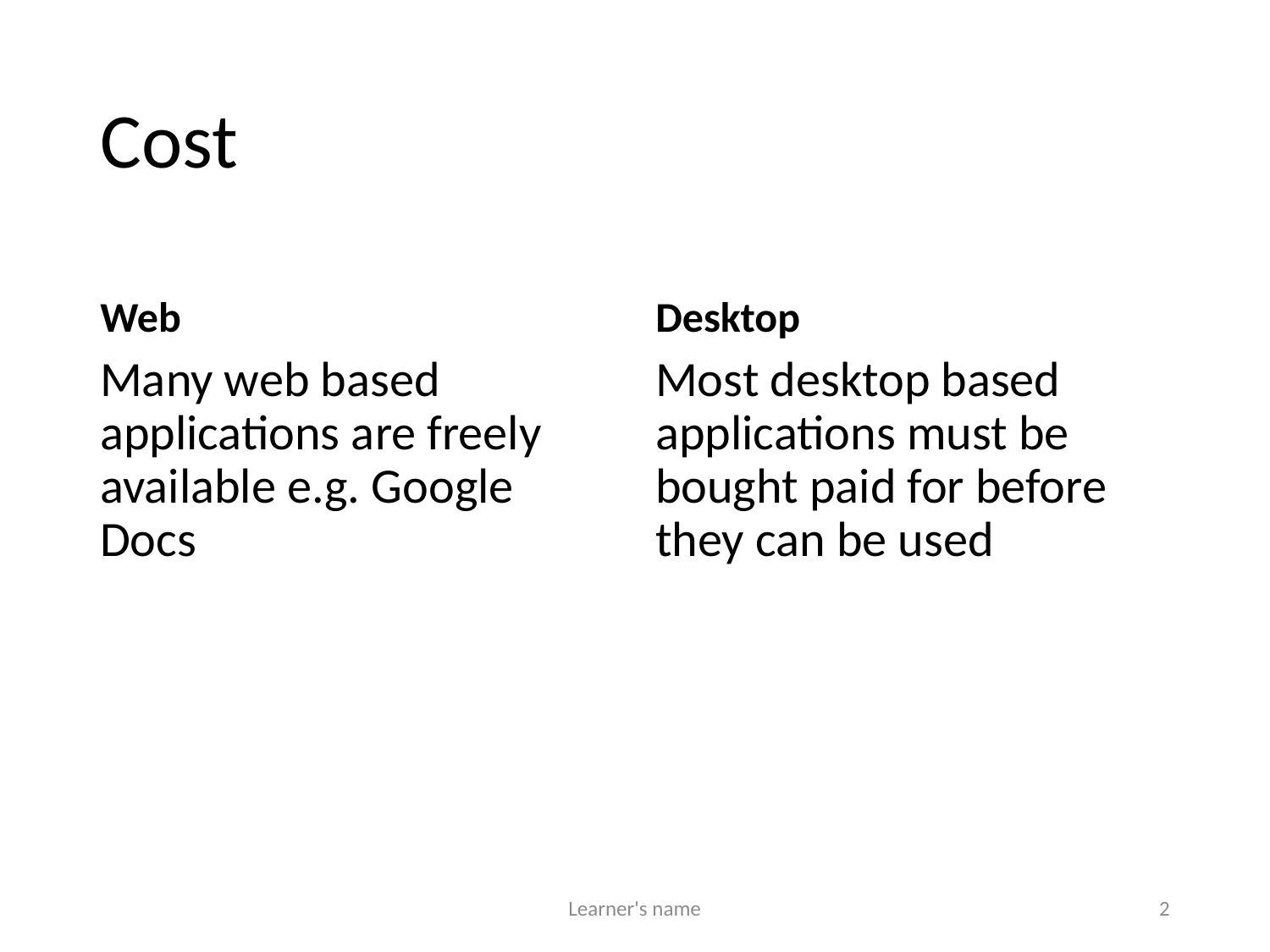

# Cost
Web
Desktop
Many web based applications are freely available e.g. Google Docs
Most desktop based applications must be bought paid for before they can be used
Learner's name
2